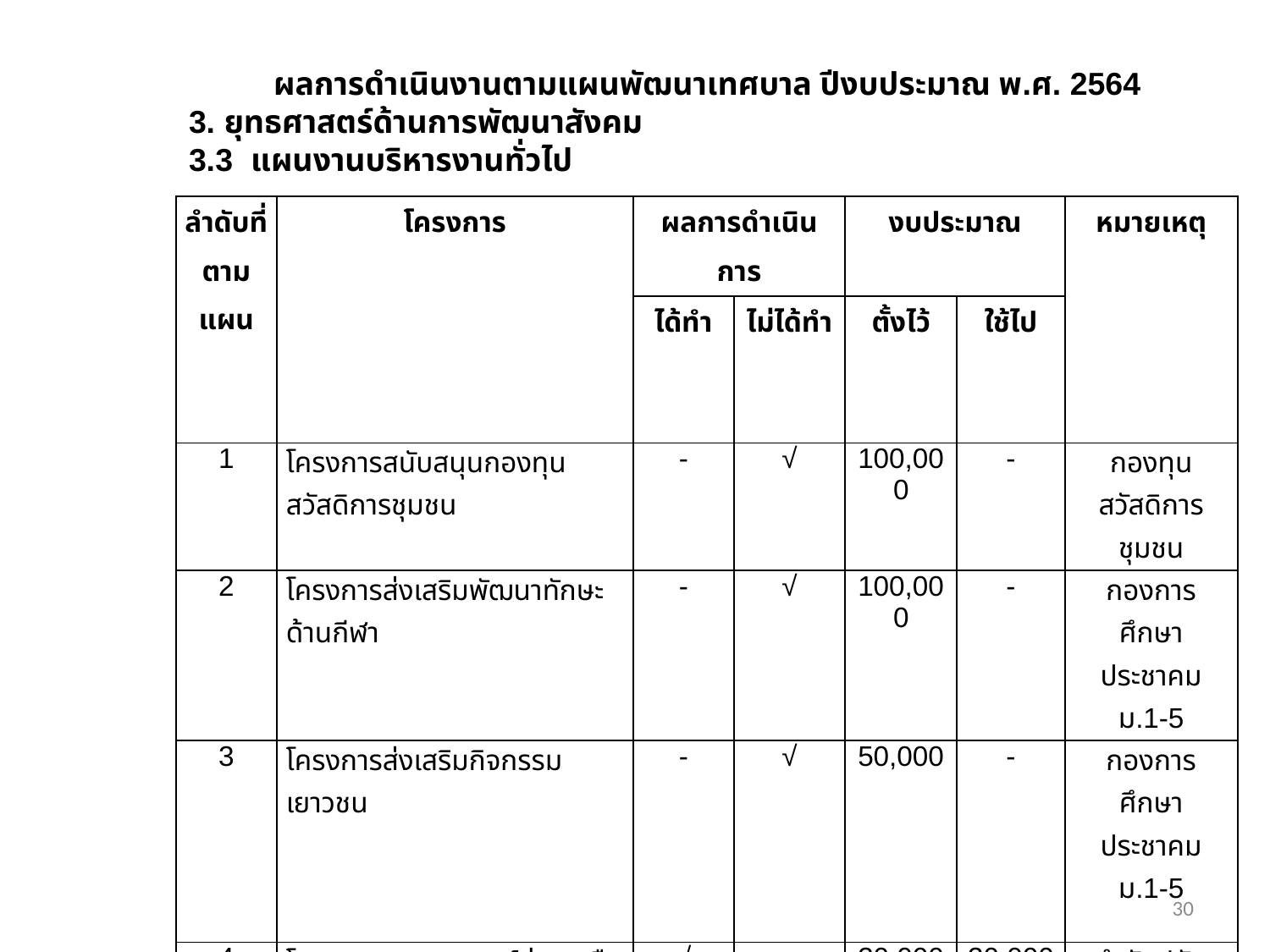

ผลการดำเนินงานตามแผนพัฒนาเทศบาล ปีงบประมาณ พ.ศ. 2564
3. ยุทธศาสตร์ด้านการพัฒนาสังคม
3.3  แผนงานบริหารงานทั่วไป
| ลำดับที่ตามแผน | โครงการ | ผลการดำเนินการ |  | งบประมาณ |  | หมายเหตุ |
| --- | --- | --- | --- | --- | --- | --- |
|  |  | ได้ทำ | ไม่ได้ทำ | ตั้งไว้ | ใช้ไป |  |
| 1 | โครงการสนับสนุนกองทุนสวัสดิการชุมชน | - | √ | 100,000 | - | กองทุนสวัสดิการชุมชน |
| 2 | โครงการส่งเสริมพัฒนาทักษะด้านกีฬา | - | √ | 100,000 | - | กองการศึกษา ประชาคม ม.1-5 |
| 3 | โครงการส่งเสริมกิจกรรมเยาวชน | - | √ | 50,000 | - | กองการศึกษา ประชาคม ม.1-5 |
| 4 | โครงการอุดหนุนศูนย์ช่วยเหลือประชาชน อปท.อำเภอคำม่วง | √ | - | 30,000 | 30,000 | สำนักปลัด |
30